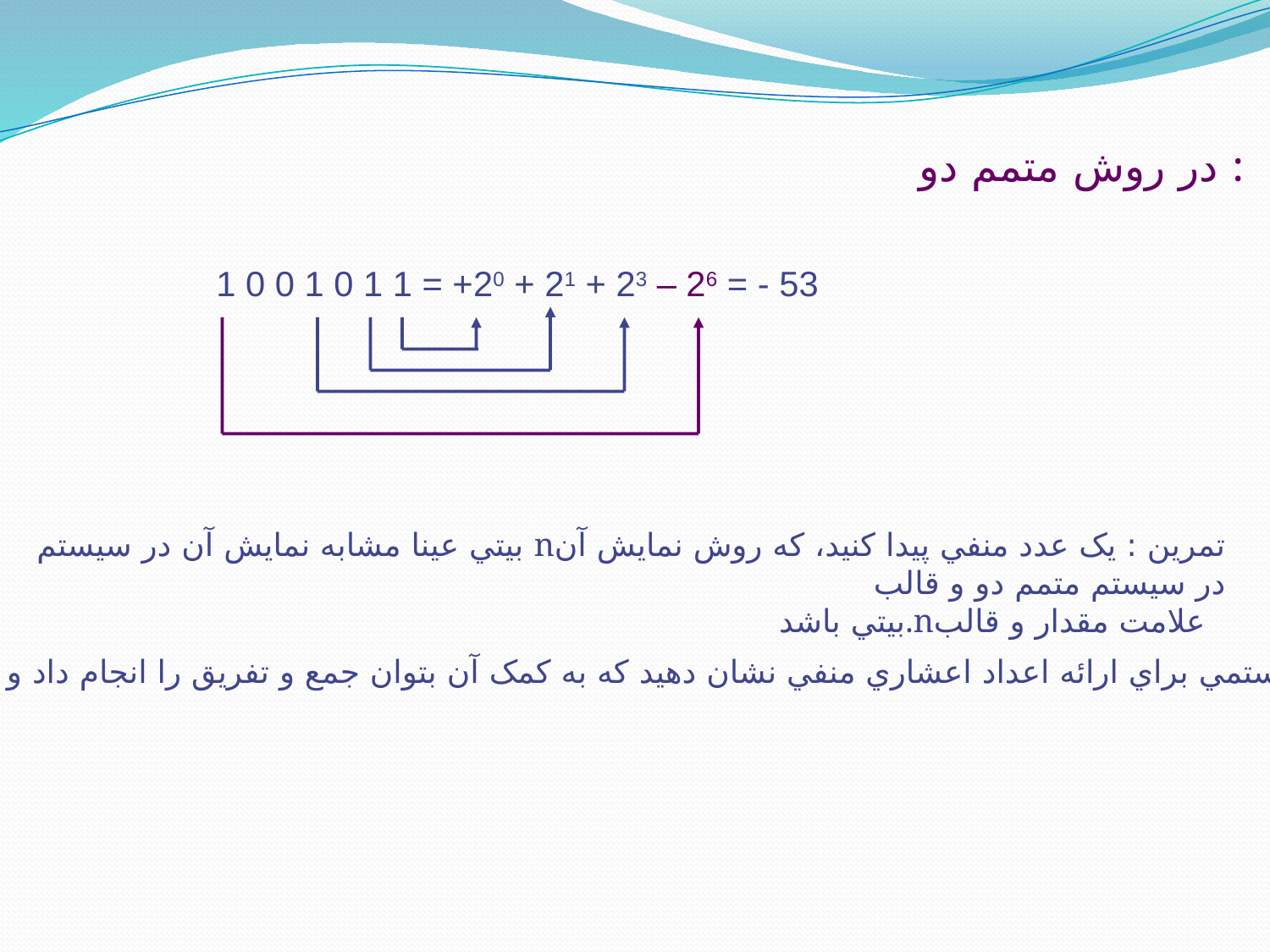

در روش متمم دو :
1 0 0 1 0 1 1 = +20 + 21 + 23 – 26 = - 53

 بيتي عينا مشابه نمايش آن در سيستم nتمرين : يک عدد منفي پيدا کنيد، که روش نمايش آن در سيستم متمم دو و قالب
  بيتي باشد.nعلامت مقدار و قالب
تمرين : سيستمي براي ارائه اعداد اعشاري منفي نشان دهيد که به کمک آن بتوان جمع و تفريق را انجام داد و درگير رقم
   قرض نشد.